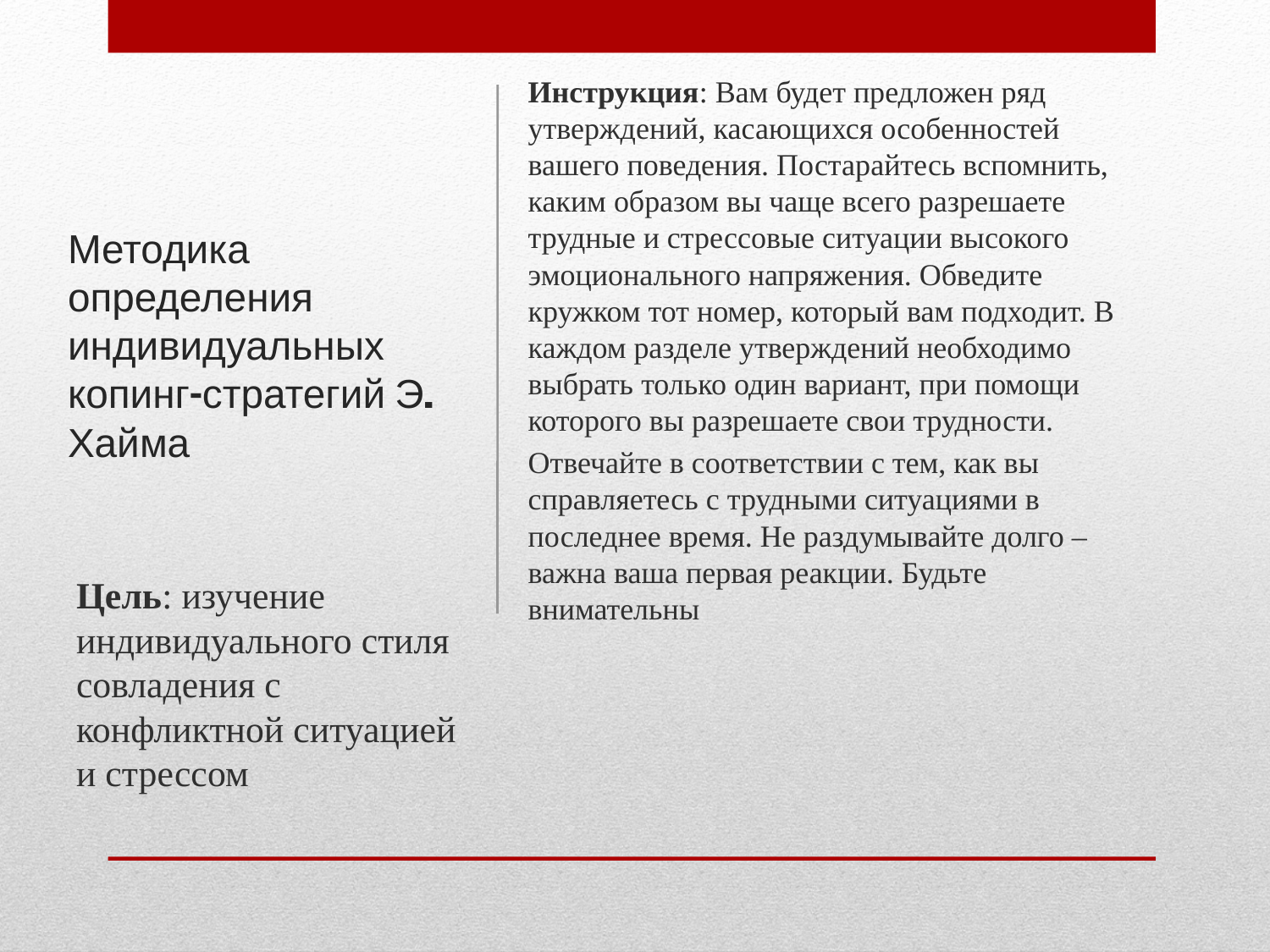

Инструкция: Вам будет предложен ряд утверждений, касающихся особенностей вашего поведения. Постарайтесь вспомнить, каким образом вы чаще всего разрешаете трудные и стрессовые ситуации высокого эмоционального напряжения. Обведите кружком тот номер, который вам подходит. В каждом разделе утверждений необходимо выбрать только один вариант, при помощи которого вы разрешаете свои трудности.
Отвечайте в соответствии с тем, как вы справляетесь с трудными ситуациями в последнее время. Не раздумывайте долго – важна ваша первая реакции. Будьте внимательны
# Методика определения индивидуальных копинг-стратегий Э. Хайма
Цель: изучение индивидуального стиля совладения с конфликтной ситуацией и стрессом